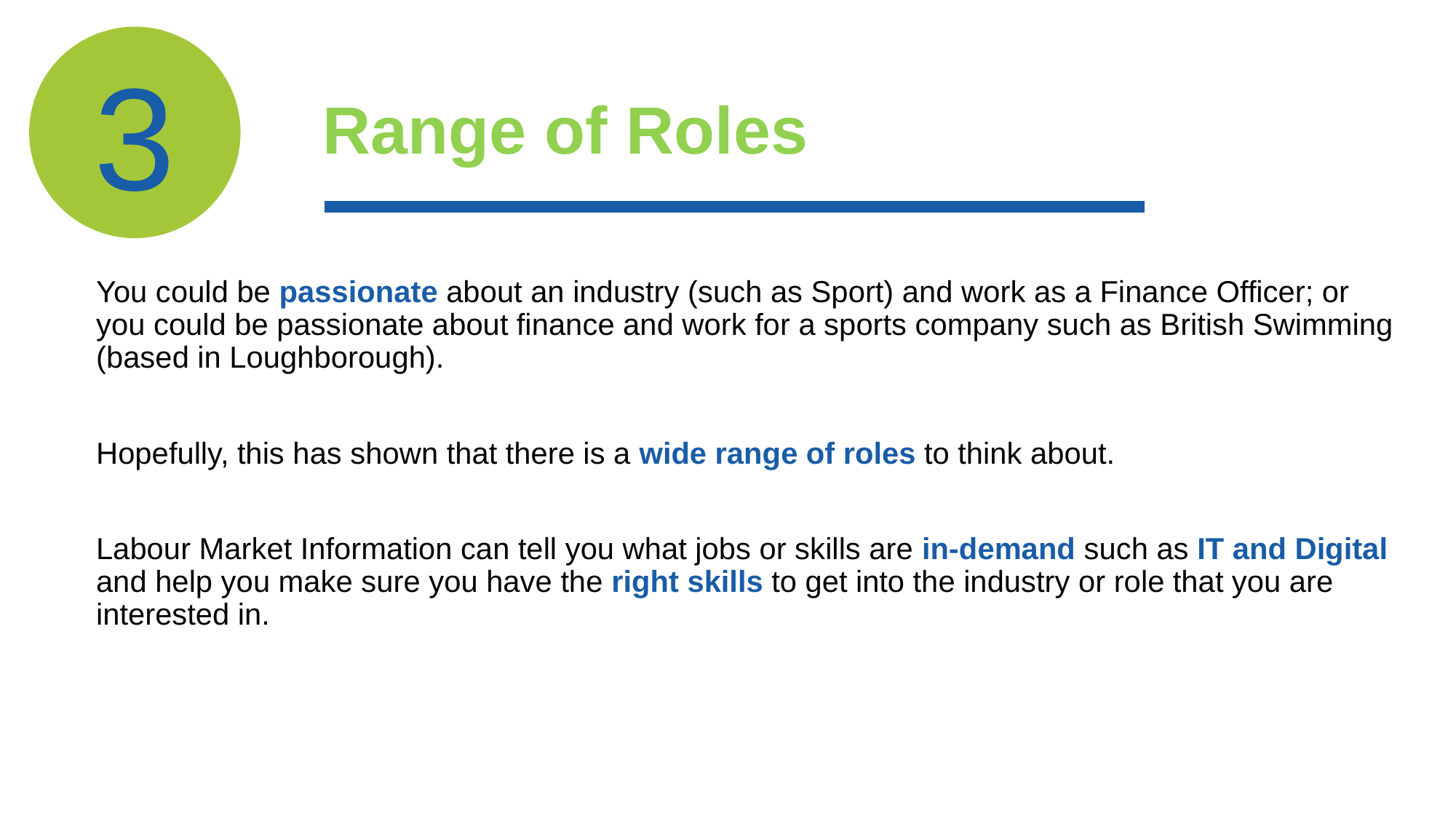

3
# Range of Roles
You could be passionate about an industry (such as Sport) and work as a Finance Officer; or you could be passionate about finance and work for a sports company such as British Swimming (based in Loughborough).

Hopefully, this has shown that there is a wide range of roles to think about.

Labour Market Information can tell you what jobs or skills are in-demand such as IT and Digital and help you make sure you have the right skills to get into the industry or role that you are interested in.